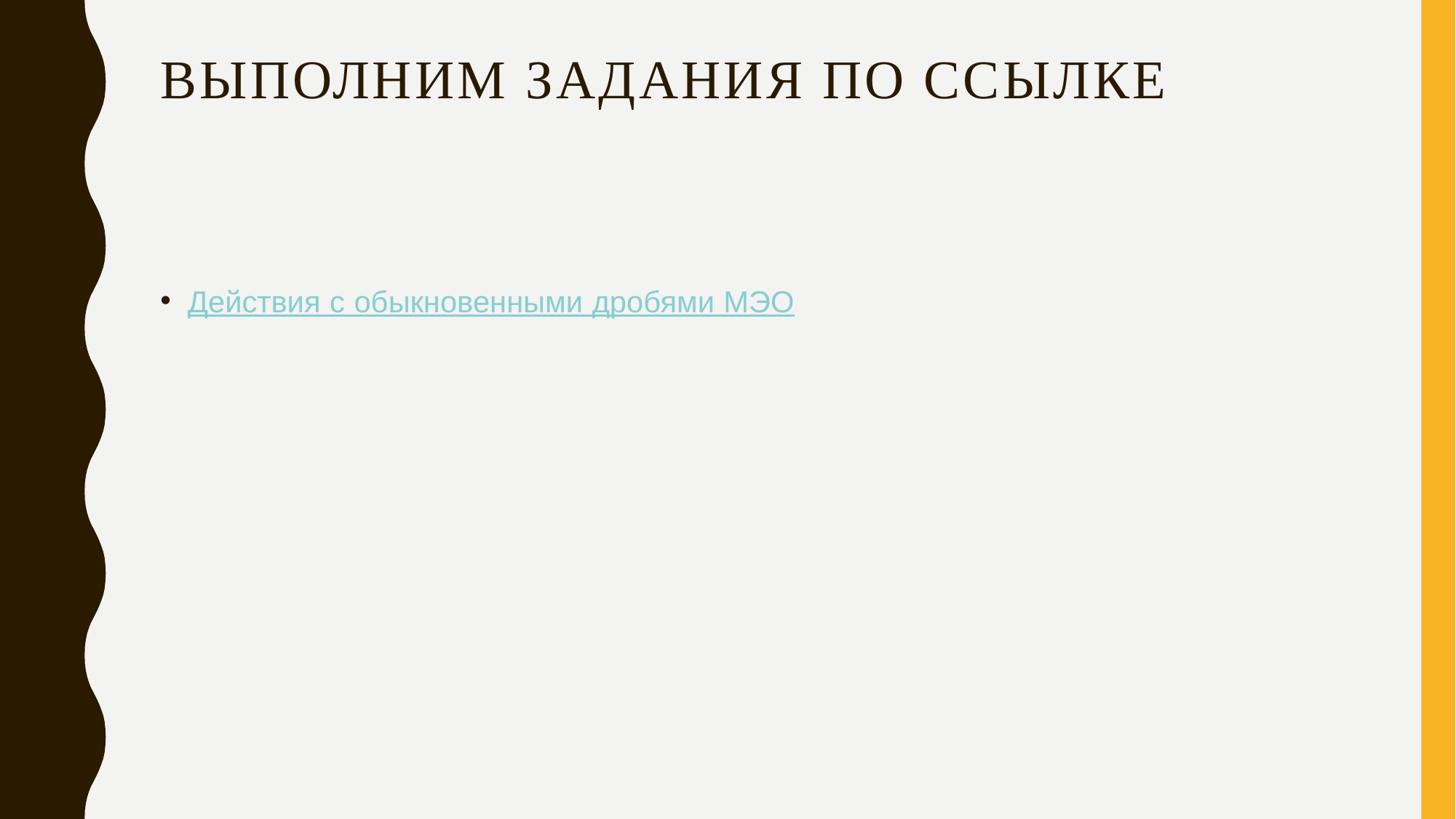

# Выполним задания по ссылке
Действия с обыкновенными дробями МЭО